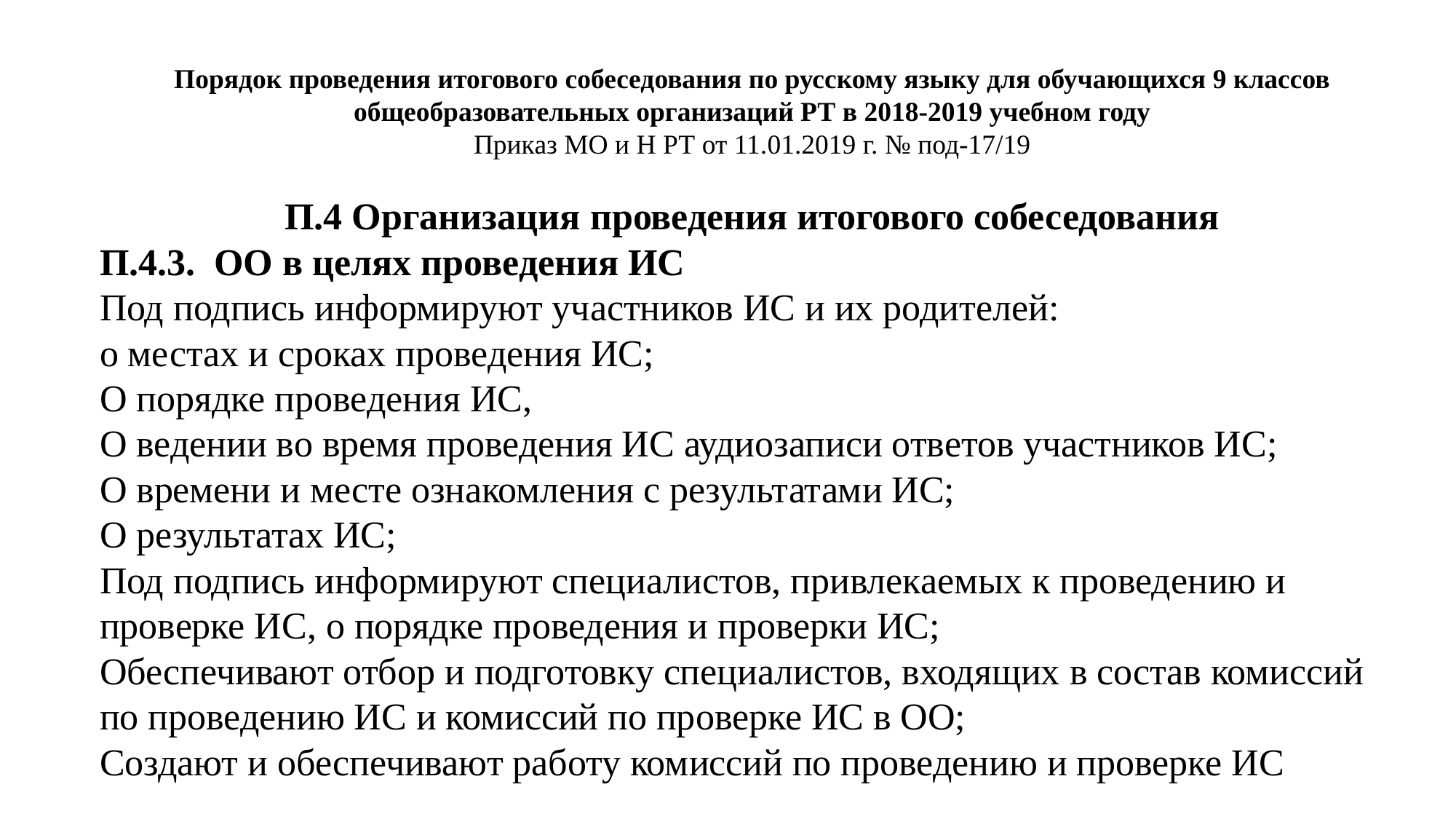

Порядок проведения итогового собеседования по русскому языку для обучающихся 9 классов общеобразовательных организаций РТ в 2018-2019 учебном году
Приказ МО и Н РТ от 11.01.2019 г. № под-17/19

П.4 Организация проведения итогового собеседования
П.4.3.  ОО в целях проведения ИС
Под подпись информируют участников ИС и их родителей:
о местах и сроках проведения ИС;
О порядке проведения ИС,
О ведении во время проведения ИС аудиозаписи ответов участников ИС;
О времени и месте ознакомления с результатами ИС;
О результатах ИС;
Под подпись информируют специалистов, привлекаемых к проведению и проверке ИС, о порядке проведения и проверки ИС;
Обеспечивают отбор и подготовку специалистов, входящих в состав комиссий по проведению ИС и комиссий по проверке ИС в ОО;
Создают и обеспечивают работу комиссий по проведению и проверке ИС